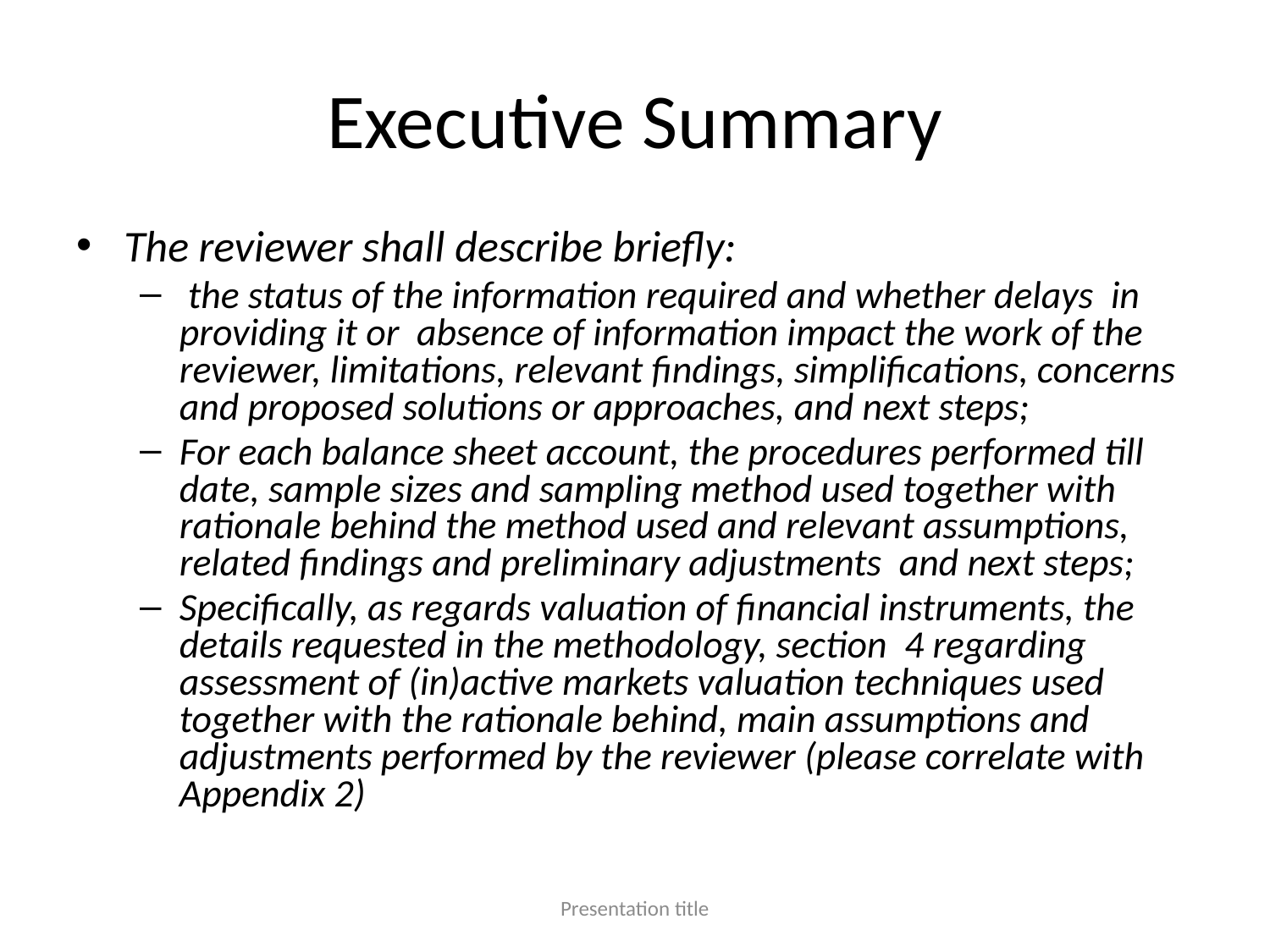

# Executive Summary
The reviewer shall describe briefly:
 the status of the information required and whether delays  in providing it or  absence of information impact the work of the reviewer, limitations, relevant findings, simplifications, concerns and proposed solutions or approaches, and next steps;
For each balance sheet account, the procedures performed till date, sample sizes and sampling method used together with rationale behind the method used and relevant assumptions, related findings and preliminary adjustments  and next steps;
Specifically, as regards valuation of financial instruments, the details requested in the methodology, section  4 regarding assessment of (in)active markets valuation techniques used together with the rationale behind, main assumptions and adjustments performed by the reviewer (please correlate with Appendix 2)
Presentation title